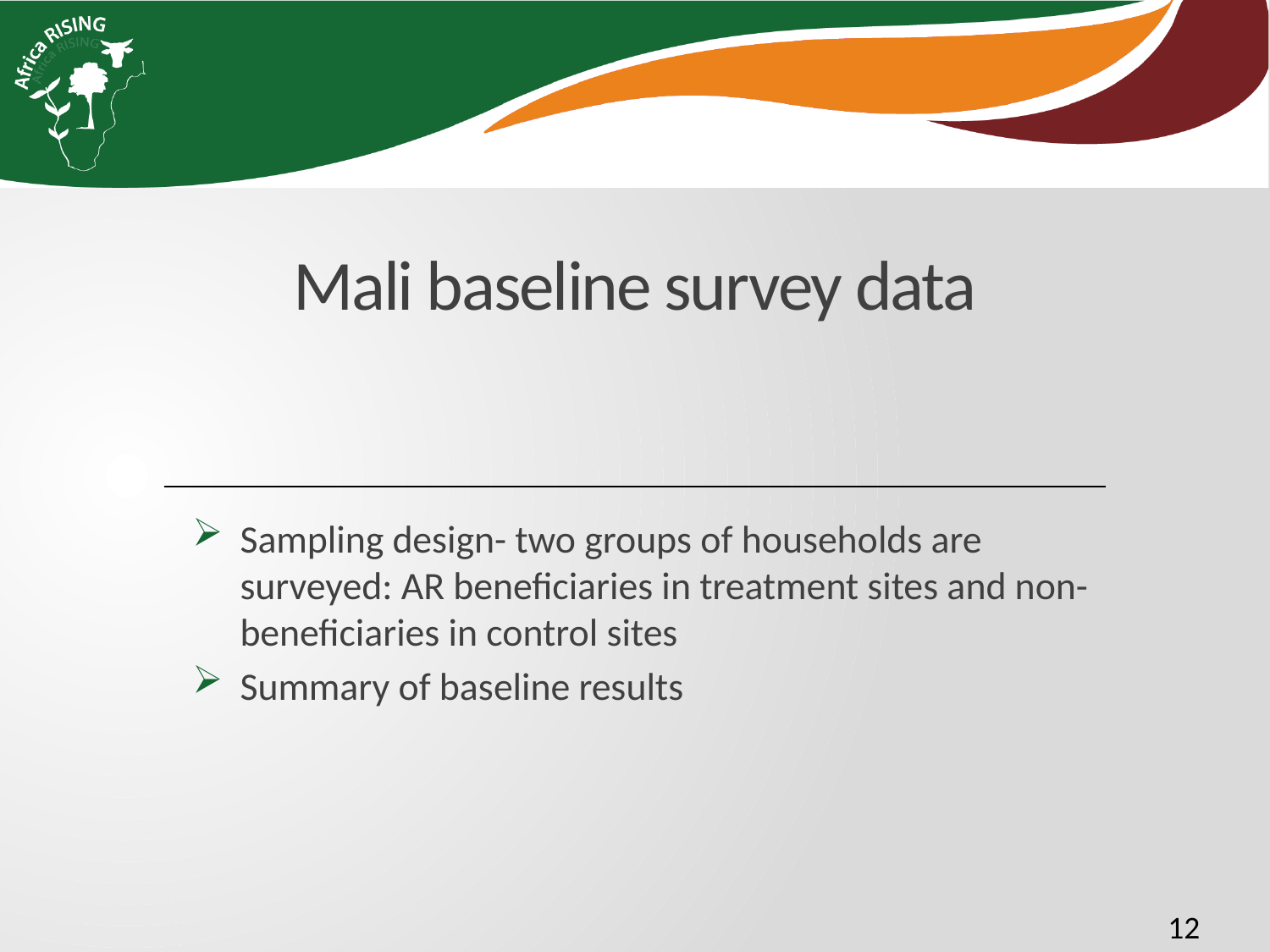

# Mali baseline survey data
Sampling design- two groups of households are surveyed: AR beneficiaries in treatment sites and non-beneficiaries in control sites
Summary of baseline results
12